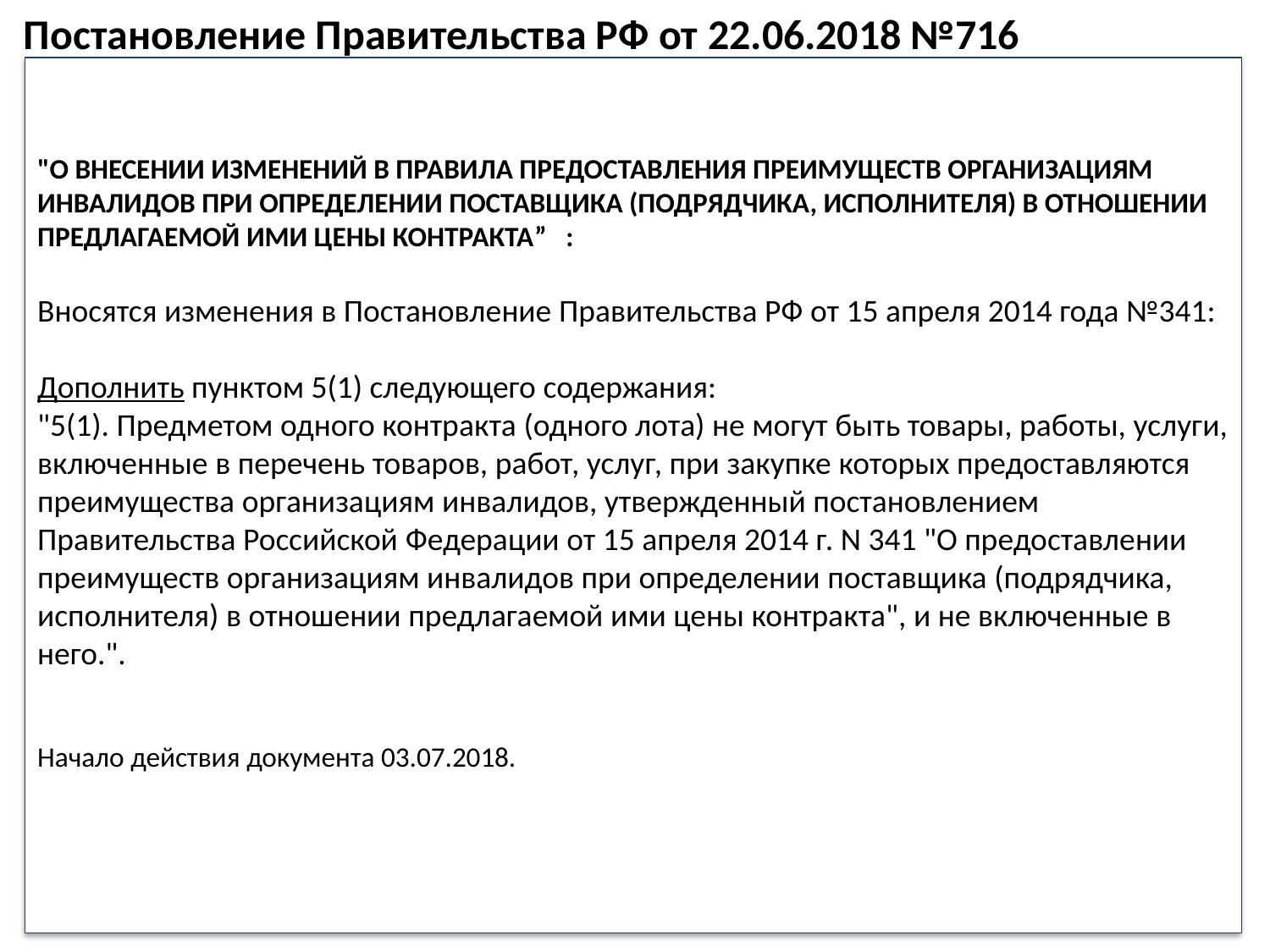

Постановление Правительства РФ от 22.06.2018 №716
"О ВНЕСЕНИИ ИЗМЕНЕНИЙ В ПРАВИЛА ПРЕДОСТАВЛЕНИЯ ПРЕИМУЩЕСТВ ОРГАНИЗАЦИЯМ ИНВАЛИДОВ ПРИ ОПРЕДЕЛЕНИИ ПОСТАВЩИКА (ПОДРЯДЧИКА, ИСПОЛНИТЕЛЯ) В ОТНОШЕНИИ ПРЕДЛАГАЕМОЙ ИМИ ЦЕНЫ КОНТРАКТА”   :

Вносятся изменения в Постановление Правительства РФ от 15 апреля 2014 года №341:

Дополнить пунктом 5(1) следующего содержания:
"5(1). Предметом одного контракта (одного лота) не могут быть товары, работы, услуги, включенные в перечень товаров, работ, услуг, при закупке которых предоставляются преимущества организациям инвалидов, утвержденный постановлением Правительства Российской Федерации от 15 апреля 2014 г. N 341 "О предоставлении преимуществ организациям инвалидов при определении поставщика (подрядчика, исполнителя) в отношении предлагаемой ими цены контракта", и не включенные в него.".

Начало действия документа 03.07.2018.

93